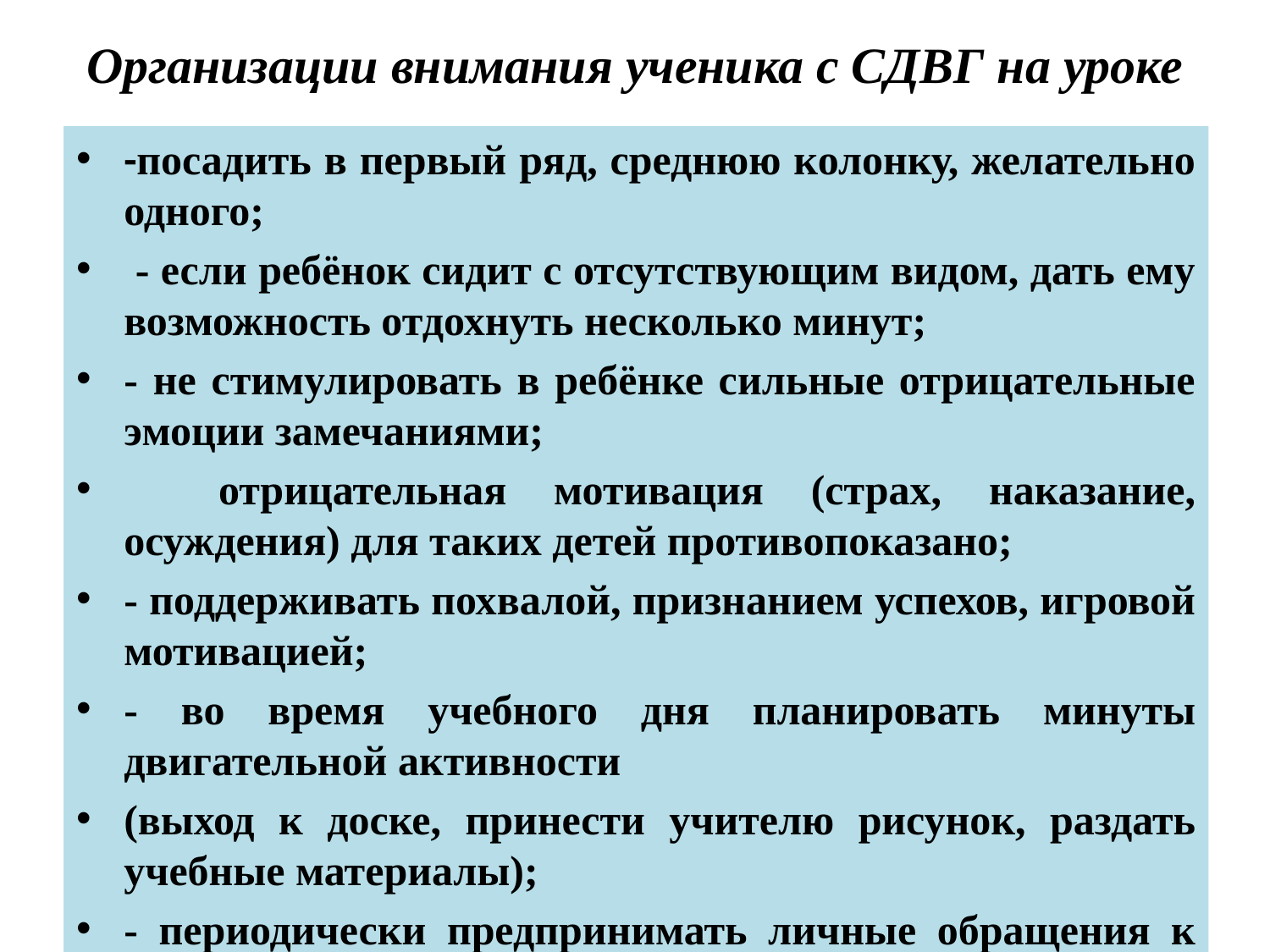

# Организации внимания ученика с СДВГ на уроке
-посадить в первый ряд, среднюю колонку, желательно одного;
 - если ребёнок сидит с отсутствующим видом, дать ему возможность отдохнуть несколько минут;
- не стимулировать в ребёнке сильные отрицательные эмоции замечаниями;
  отрицательная мотивация (страх, наказание, осуждения) для таких детей противопоказано;
- поддерживать похвалой, признанием успехов, игровой мотивацией;
- во время учебного дня планировать минуты двигательной активности
(выход к доске, принести учителю рисунок, раздать учебные материалы);
- периодически предпринимать личные обращения к ученику для поддержания личного контакта.